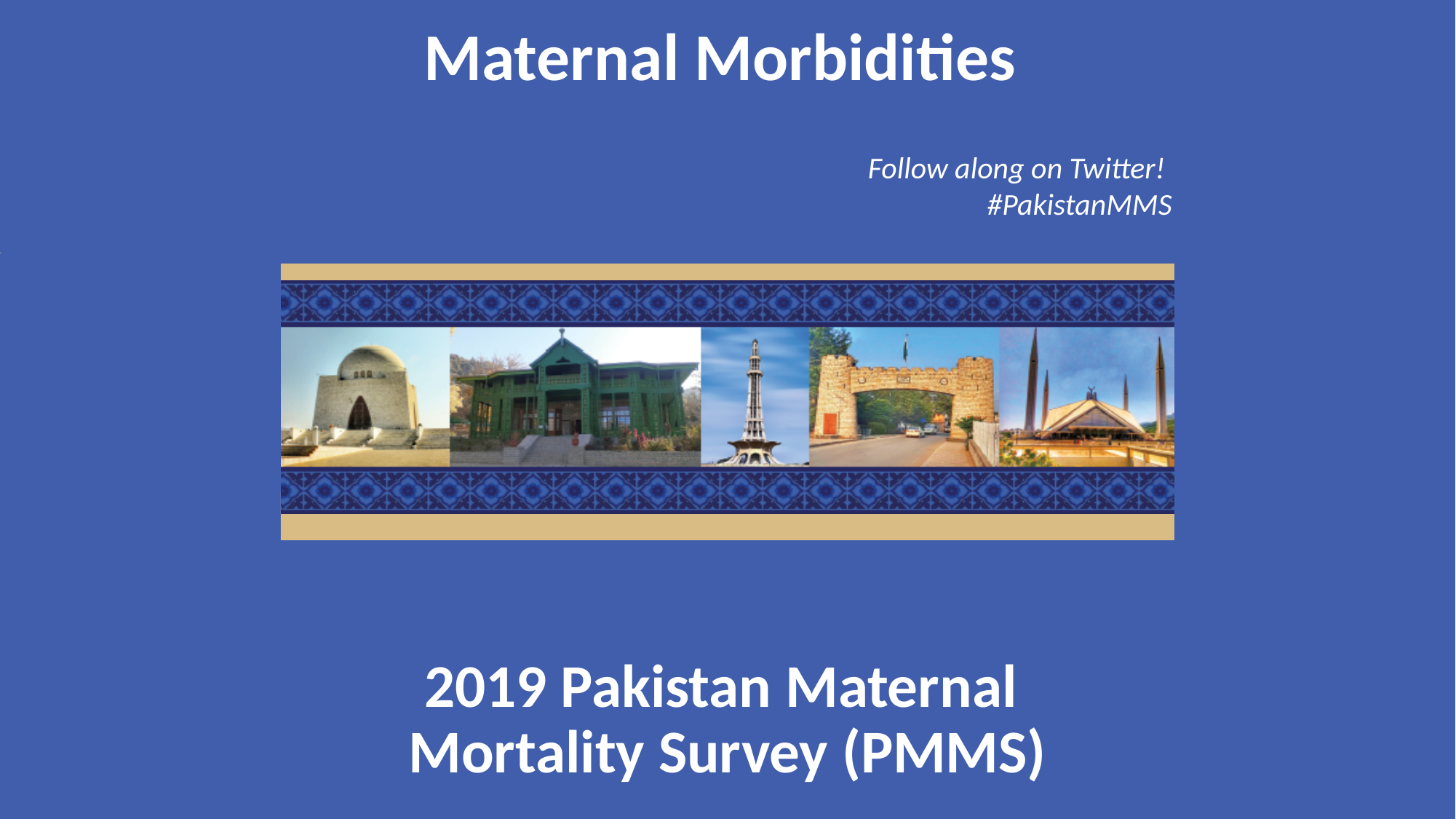

Maternal Morbidities
Follow along on Twitter!
#PakistanMMS